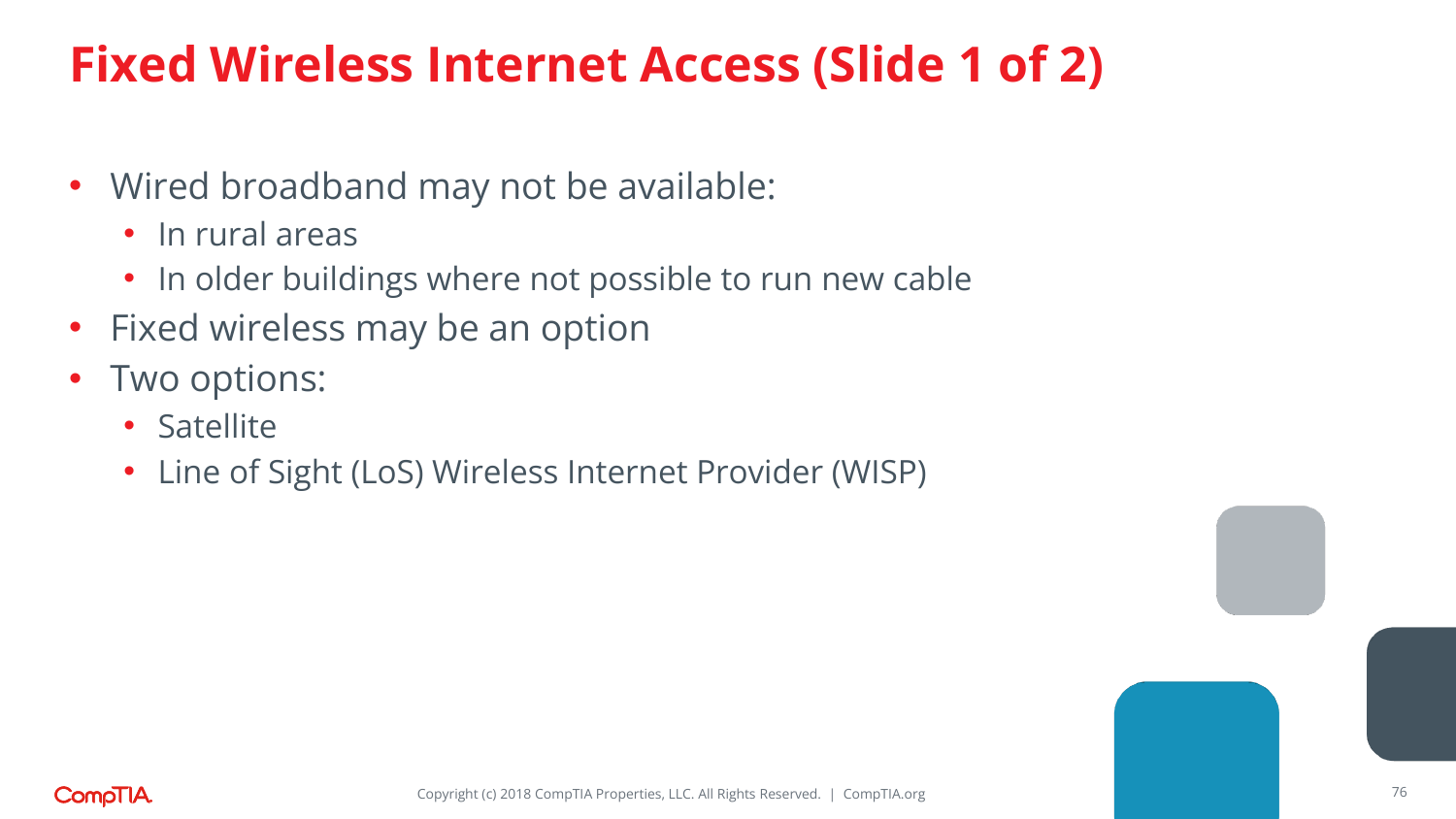

# Fixed Wireless Internet Access (Slide 1 of 2)
Wired broadband may not be available:
In rural areas
In older buildings where not possible to run new cable
Fixed wireless may be an option
Two options:
Satellite
Line of Sight (LoS) Wireless Internet Provider (WISP)
76